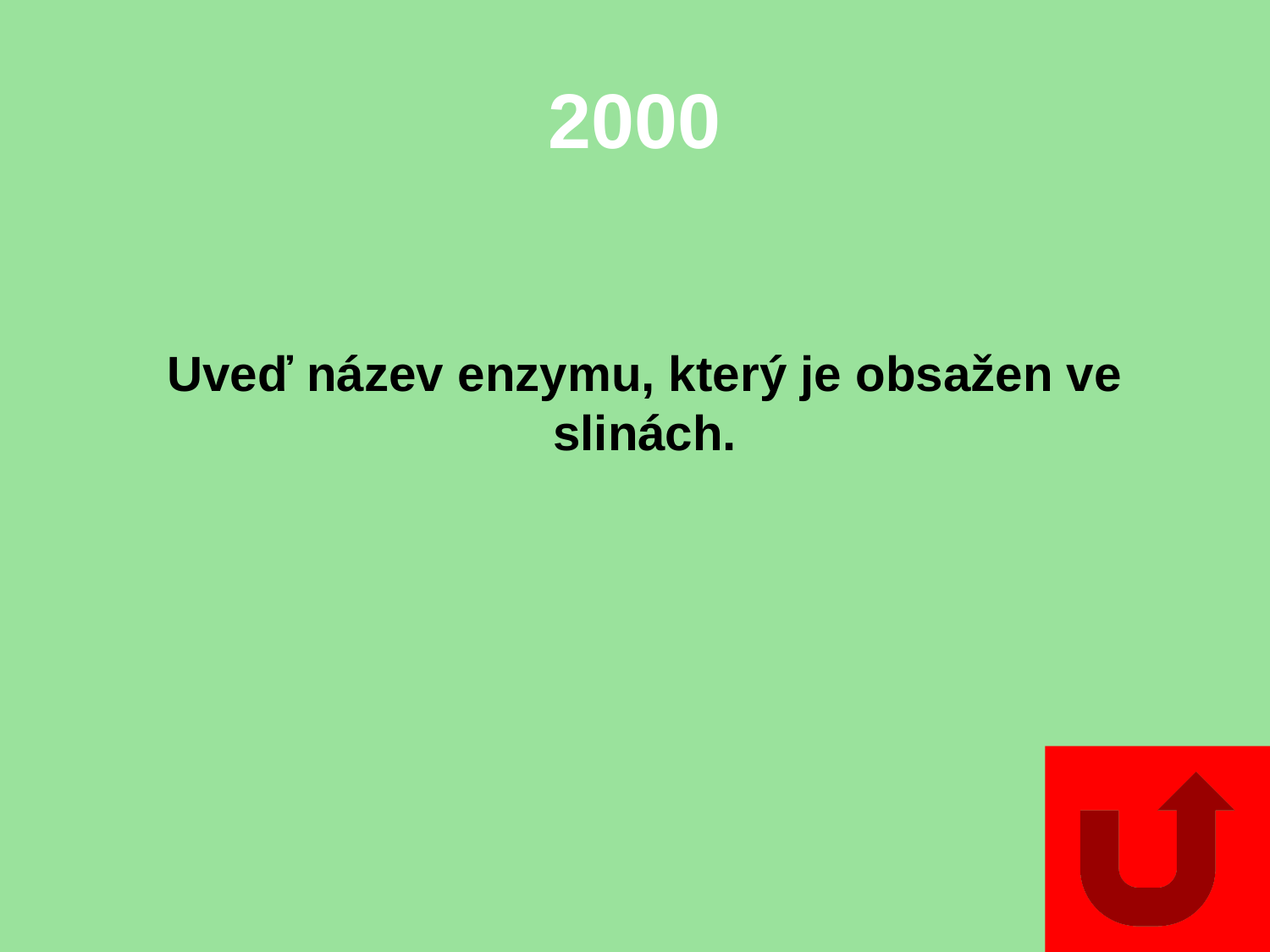

# 2000
Uveď název enzymu, který je obsažen ve slinách.